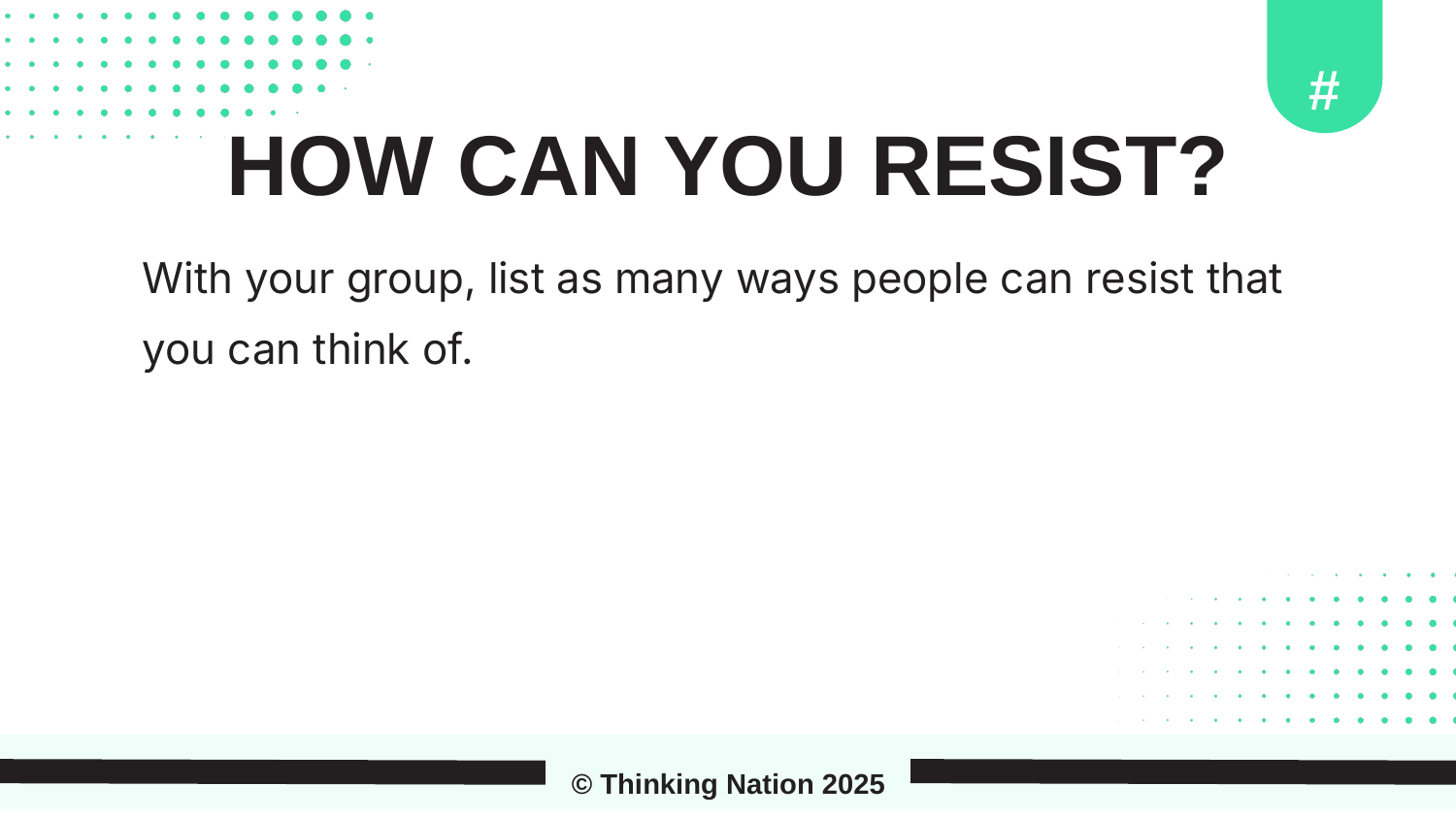

#
HOW CAN YOU RESIST?
With your group, list as many ways people can resist that you can think of.

© Thinking Nation 2025